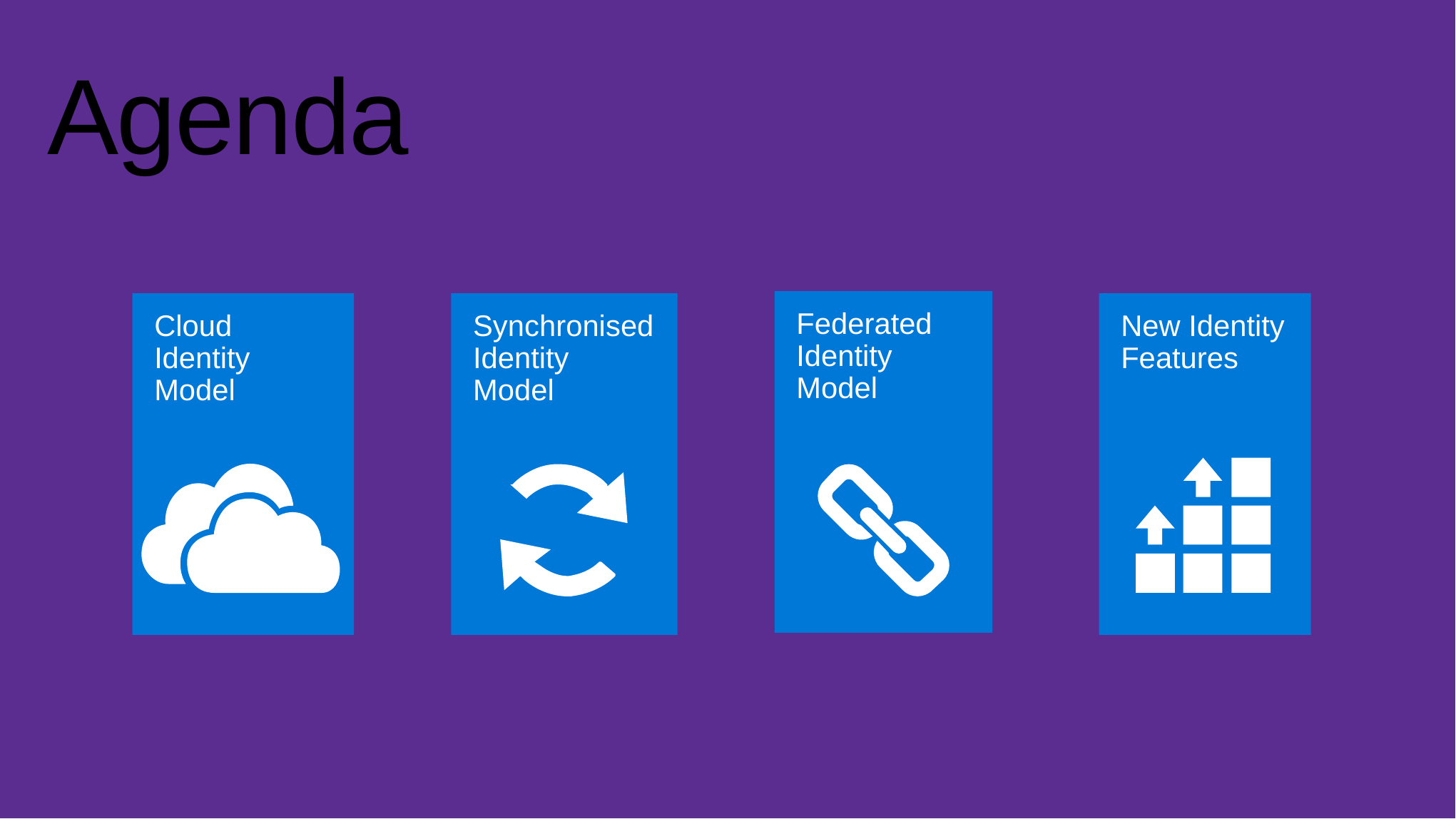

# Agenda
Federated Identity Model
Cloud Identity Model
Synchronised Identity Model
New Identity Features